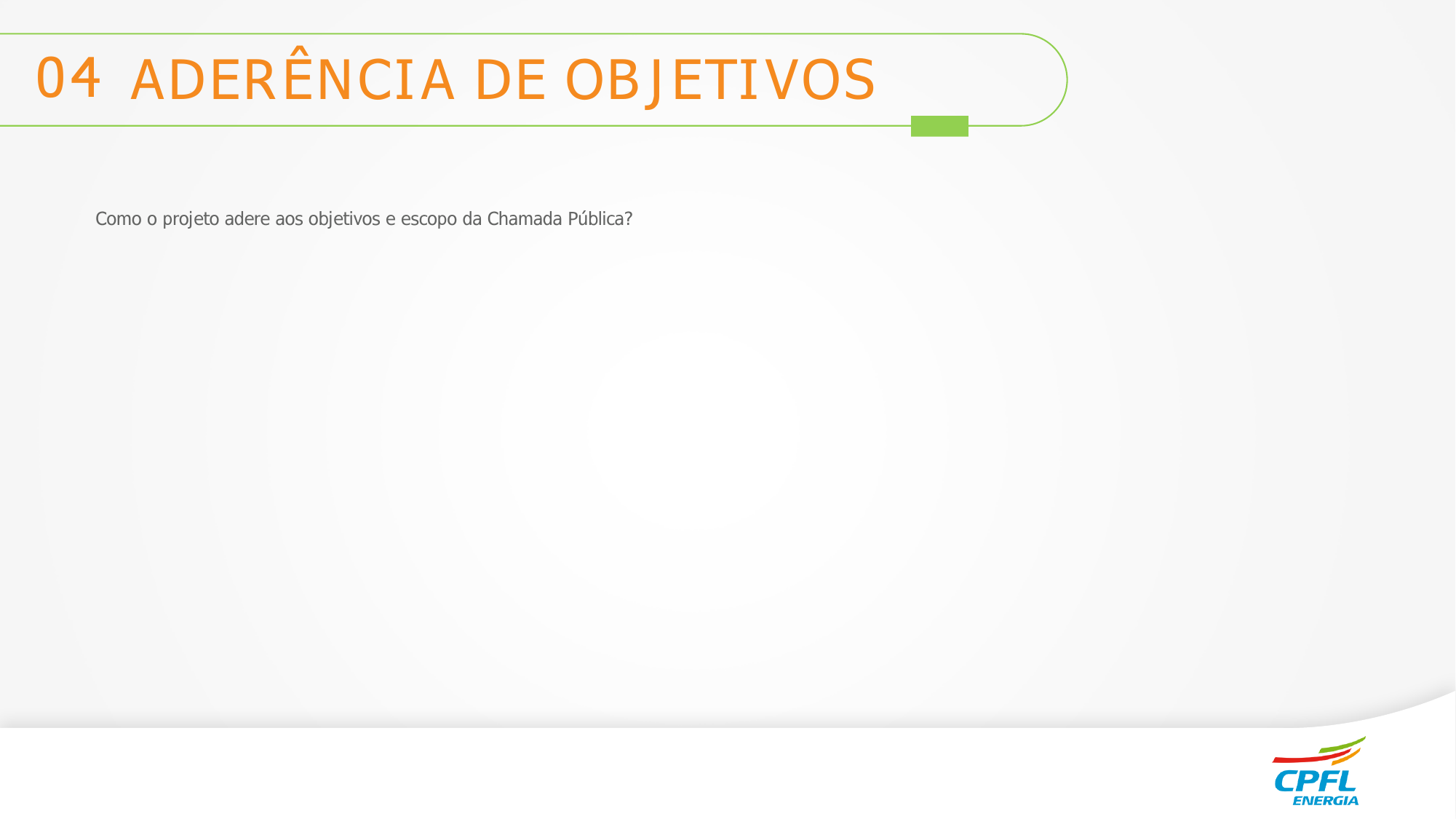

04
ADERÊNCIA DE OBJETIVOS

Como o projeto adere aos objetivos e escopo da Chamada Pública?